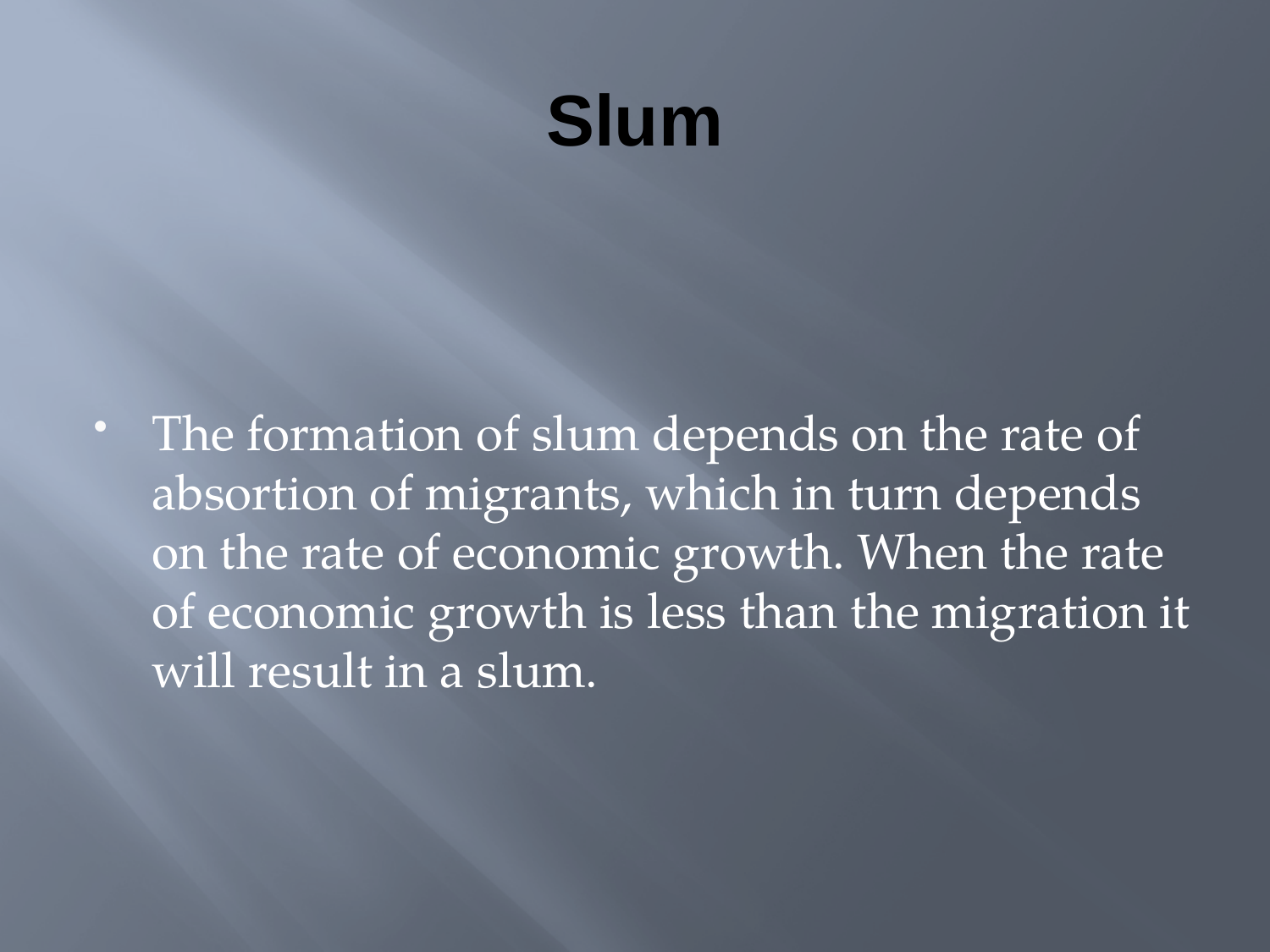

# Slum
The formation of slum depends on the rate of absortion of migrants, which in turn depends on the rate of economic growth. When the rate of economic growth is less than the migration it will result in a slum.